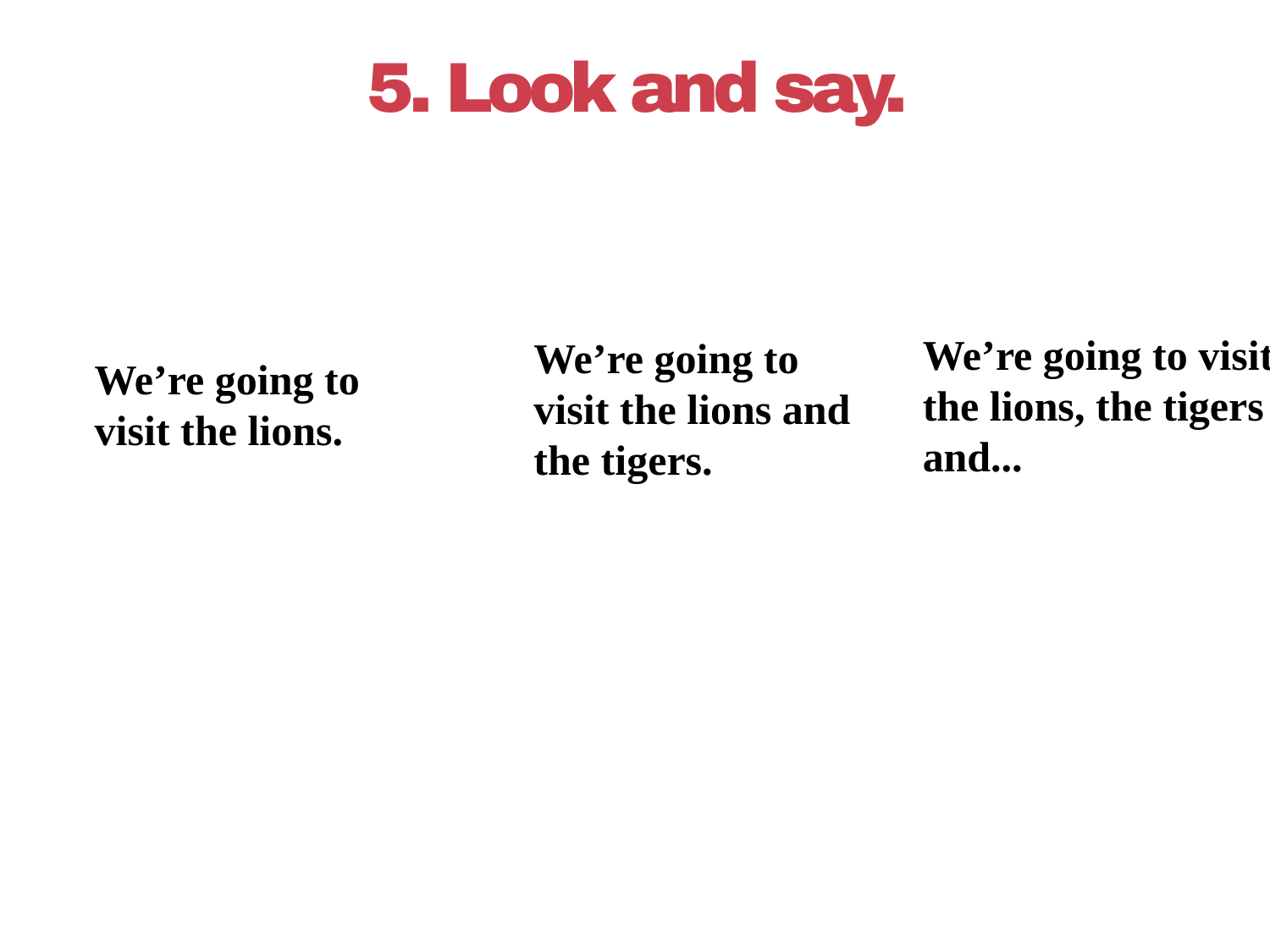

5. Look and say.
We’re going to visit the lions, the tigers and...
We’re going to
visit the lions and the tigers.
We’re going to
visit the lions.